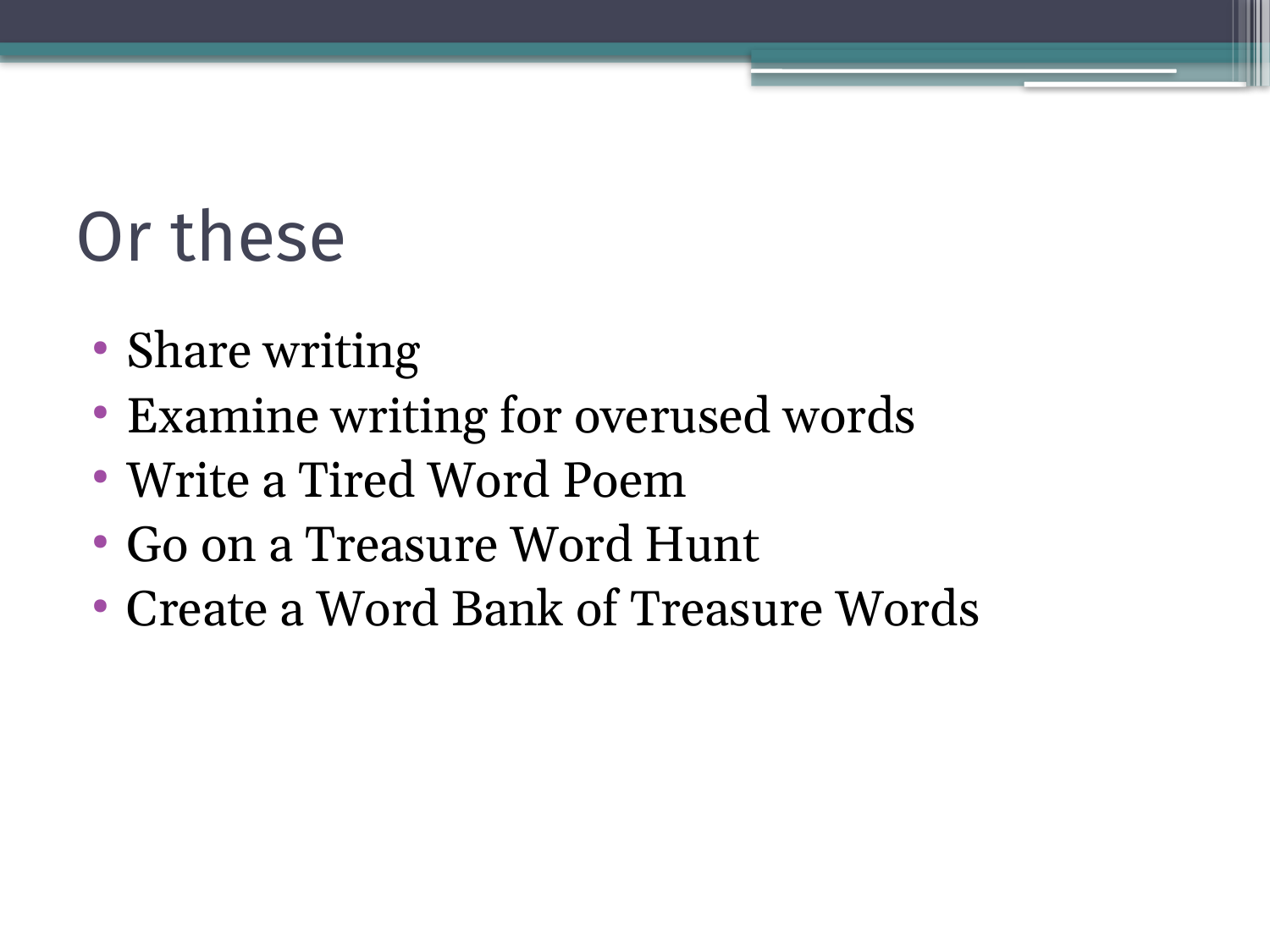

# Or these
Share writing
Examine writing for overused words
Write a Tired Word Poem
Go on a Treasure Word Hunt
Create a Word Bank of Treasure Words